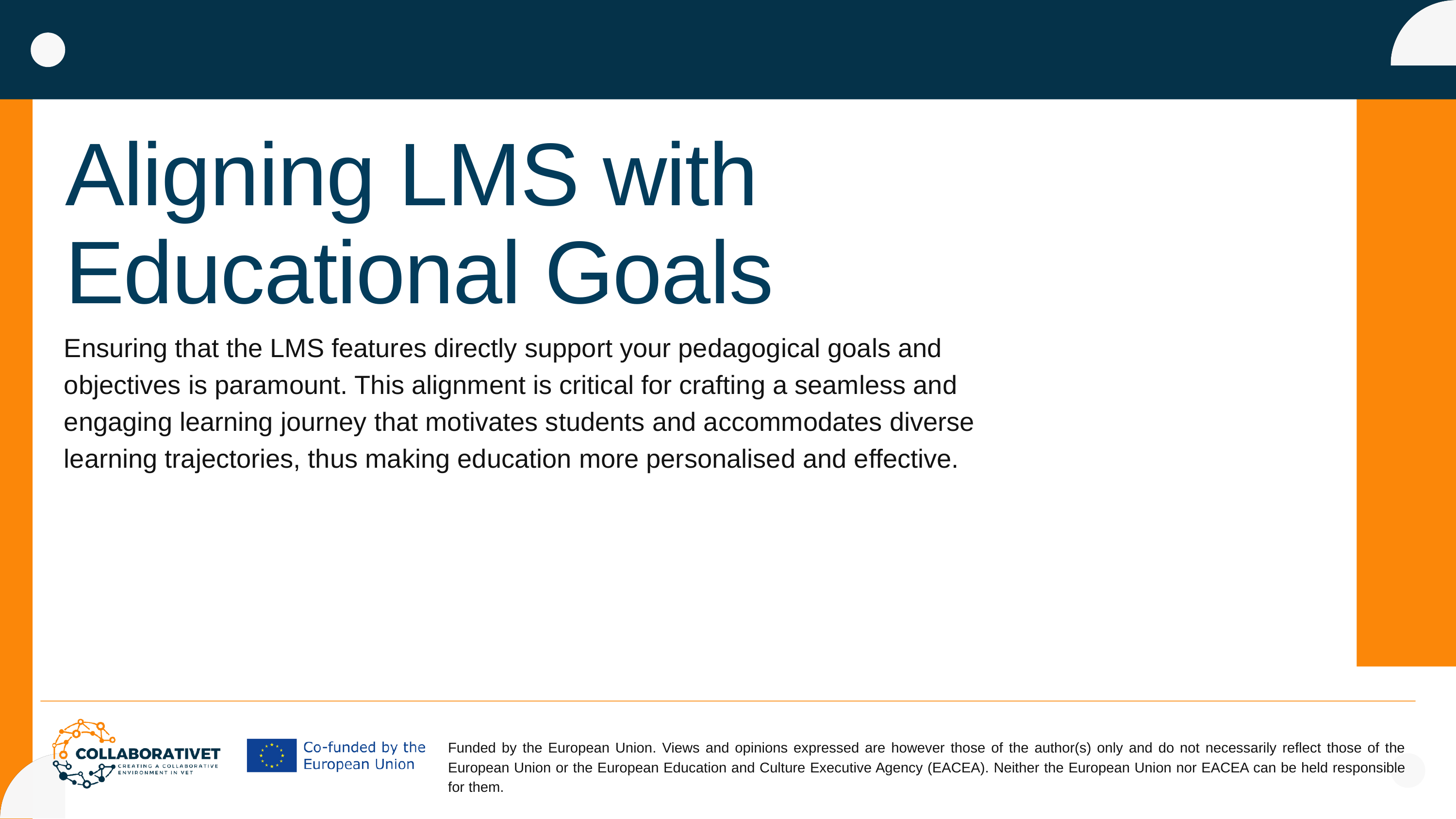

Aligning LMS with Educational Goals
Ensuring that the LMS features directly support your pedagogical goals and objectives is paramount. This alignment is critical for crafting a seamless and engaging learning journey that motivates students and accommodates diverse learning trajectories, thus making education more personalised and effective.

Funded by the European Union. Views and opinions expressed are however those of the author(s) only and do not necessarily reflect those of the European Union or the European Education and Culture Executive Agency (EACEA). Neither the European Union nor EACEA can be held responsible for them.